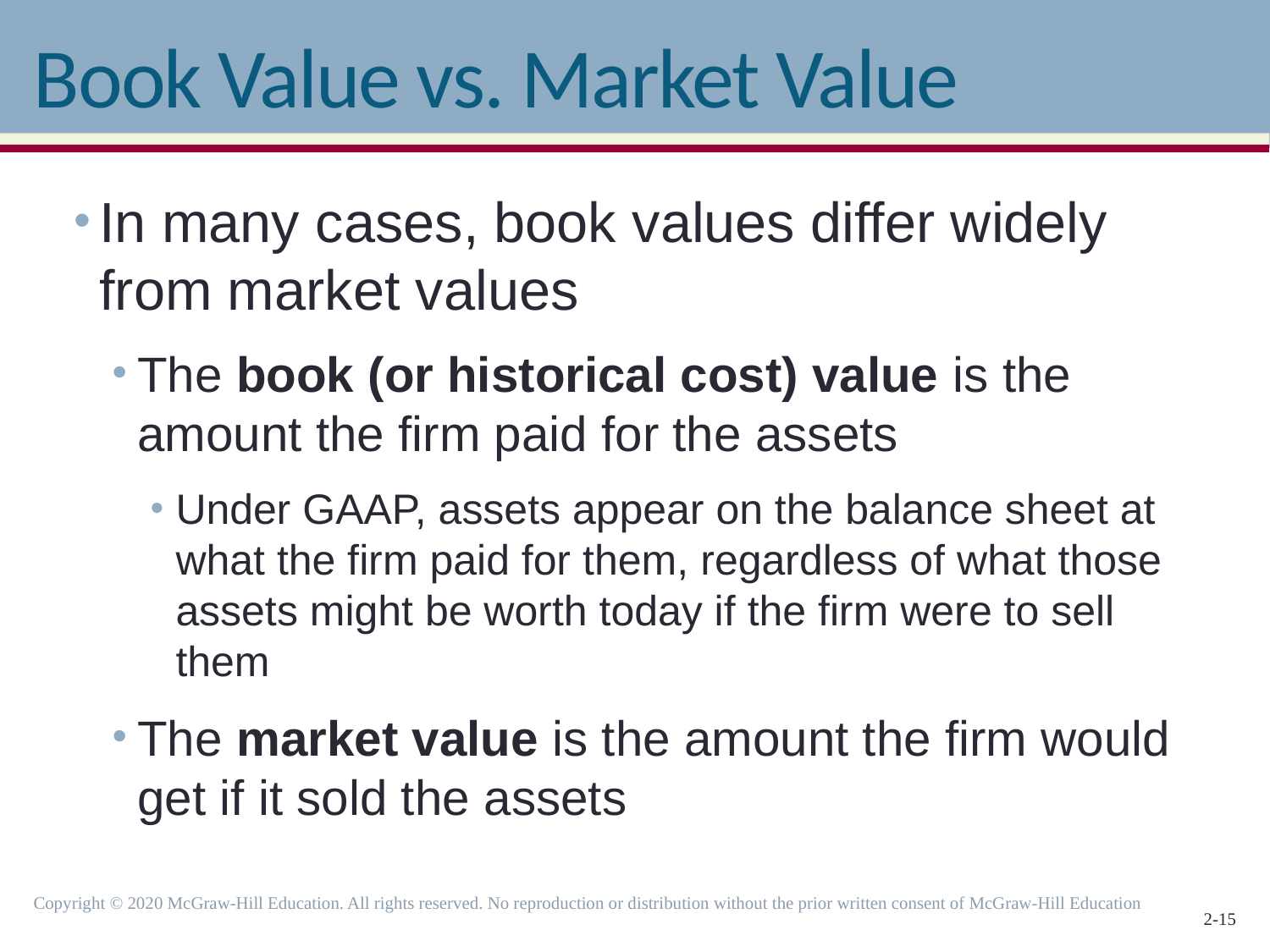

# Book Value vs. Market Value
In many cases, book values differ widely from market values
The book (or historical cost) value is the amount the firm paid for the assets
Under GAAP, assets appear on the balance sheet at what the firm paid for them, regardless of what those assets might be worth today if the firm were to sell them
The market value is the amount the firm would get if it sold the assets
Copyright © 2020 McGraw-Hill Education. All rights reserved. No reproduction or distribution without the prior written consent of McGraw-Hill Education